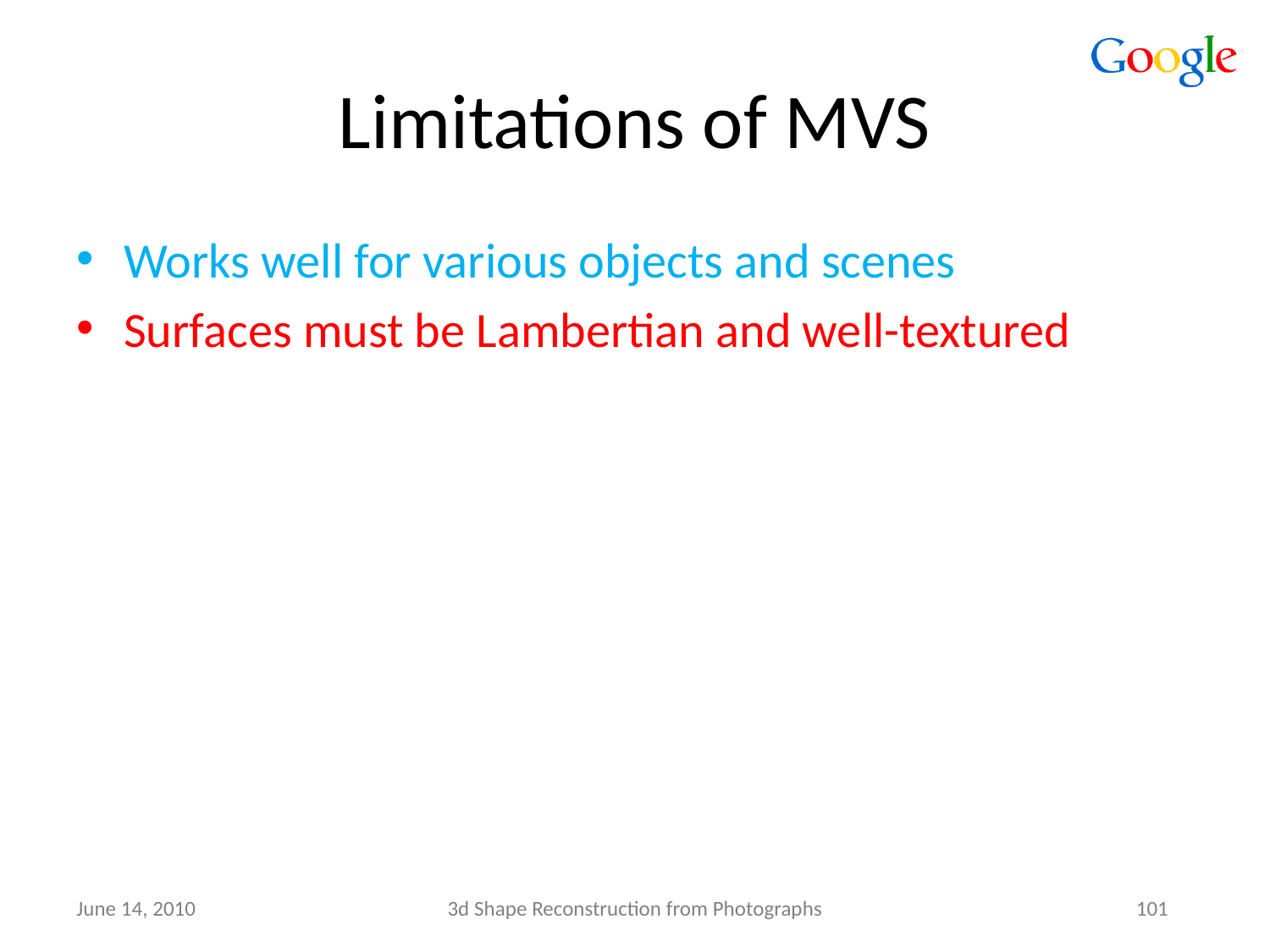

Limitations of MVS
Works well for various objects and scenes
Surfaces must be Lambertian and well-textured